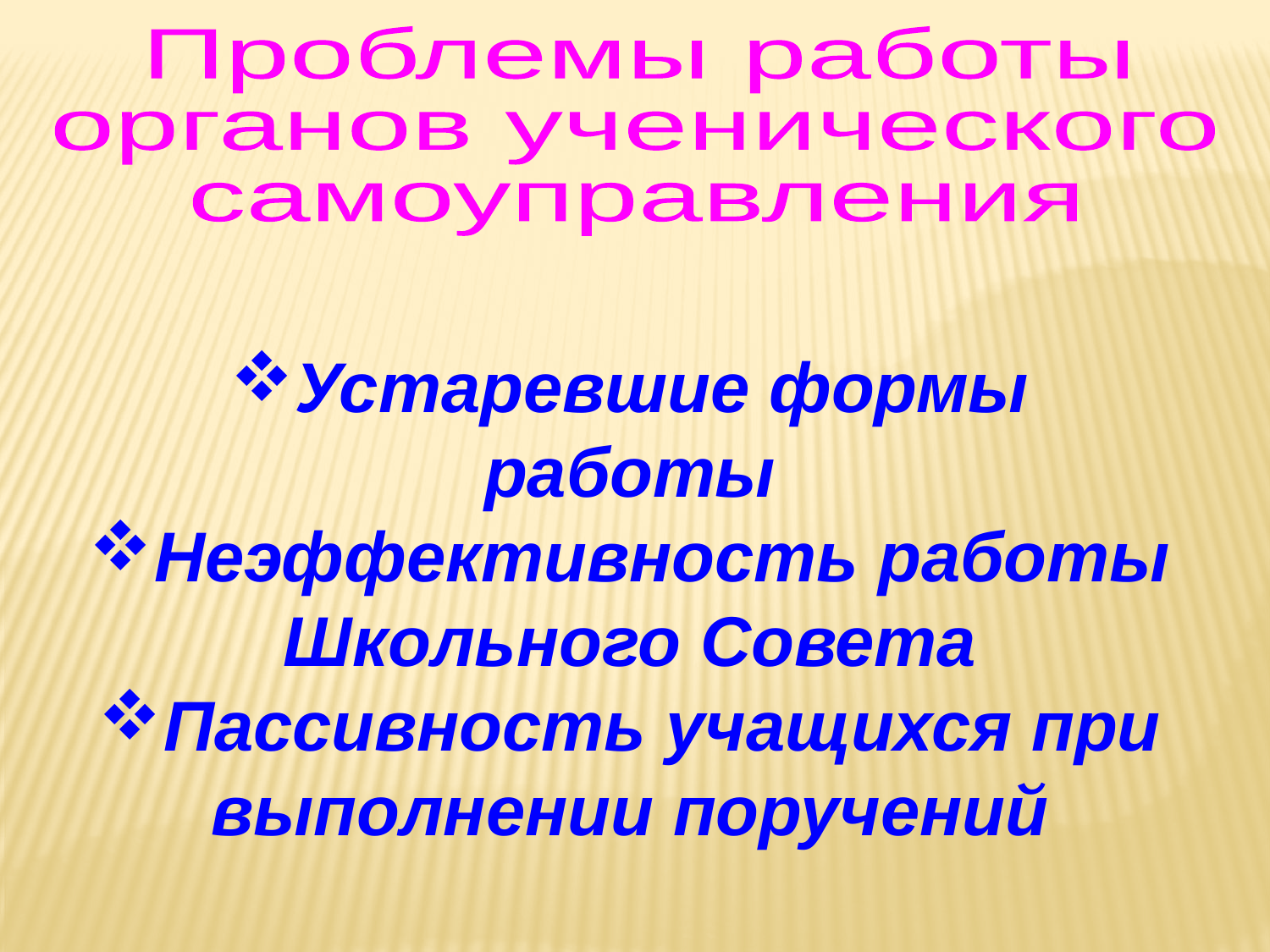

Проблемы работы
органов ученического
самоуправления
Устаревшие формы работы
Неэффективность работы Школьного Совета
Пассивность учащихся при выполнении поручений